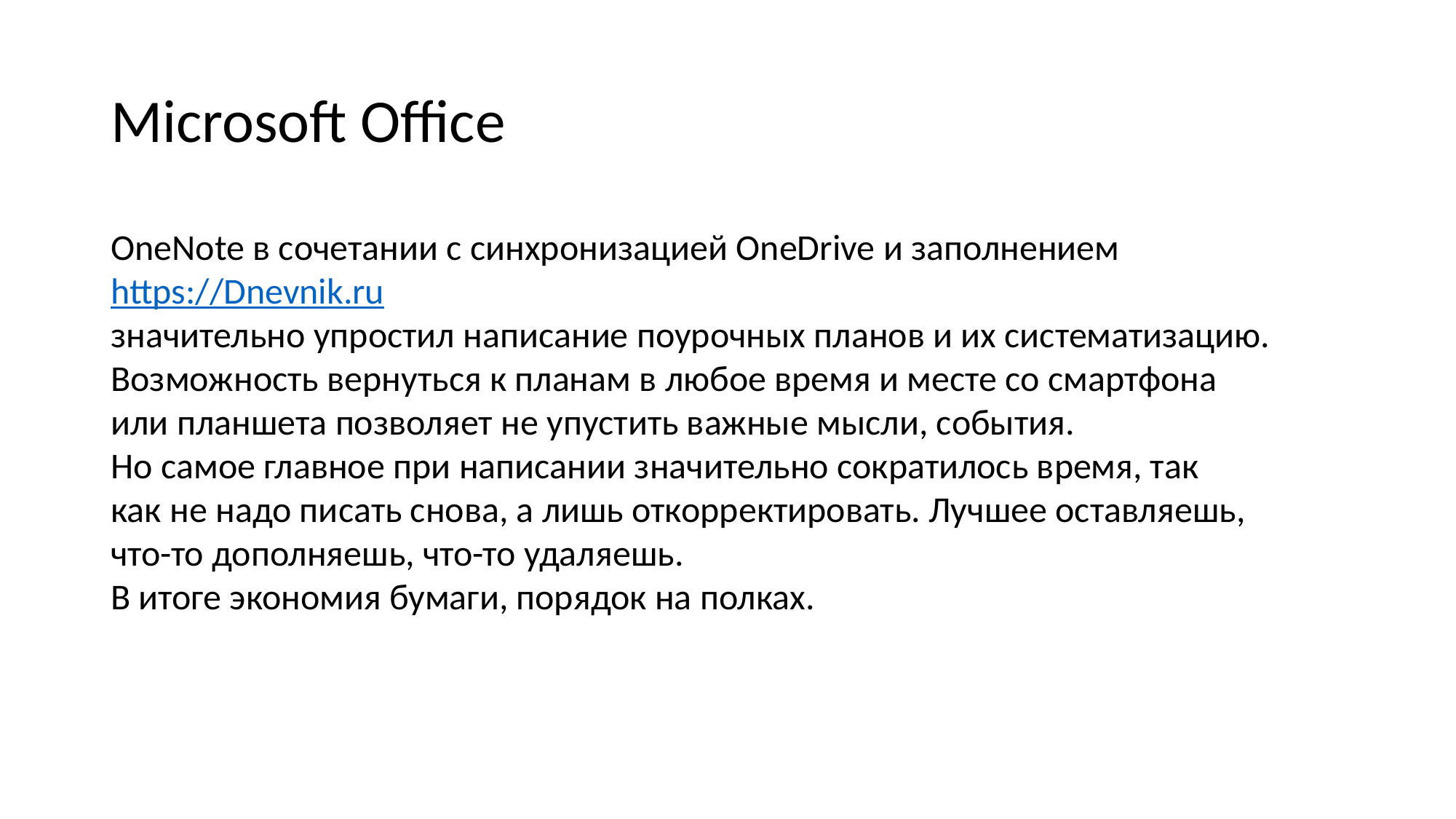

# Microsoft Office
OneNote в сочетании с синхронизацией OneDrive и заполнением https://Dnevnik.ru
значительно упростил написание поурочных планов и их систематизацию.
Возможность вернуться к планам в любое время и месте со смартфона
или планшета позволяет не упустить важные мысли, события.
Но самое главное при написании значительно сократилось время, так
как не надо писать снова, а лишь откорректировать. Лучшее оставляешь,
что-то дополняешь, что-то удаляешь.
В итоге экономия бумаги, порядок на полках.